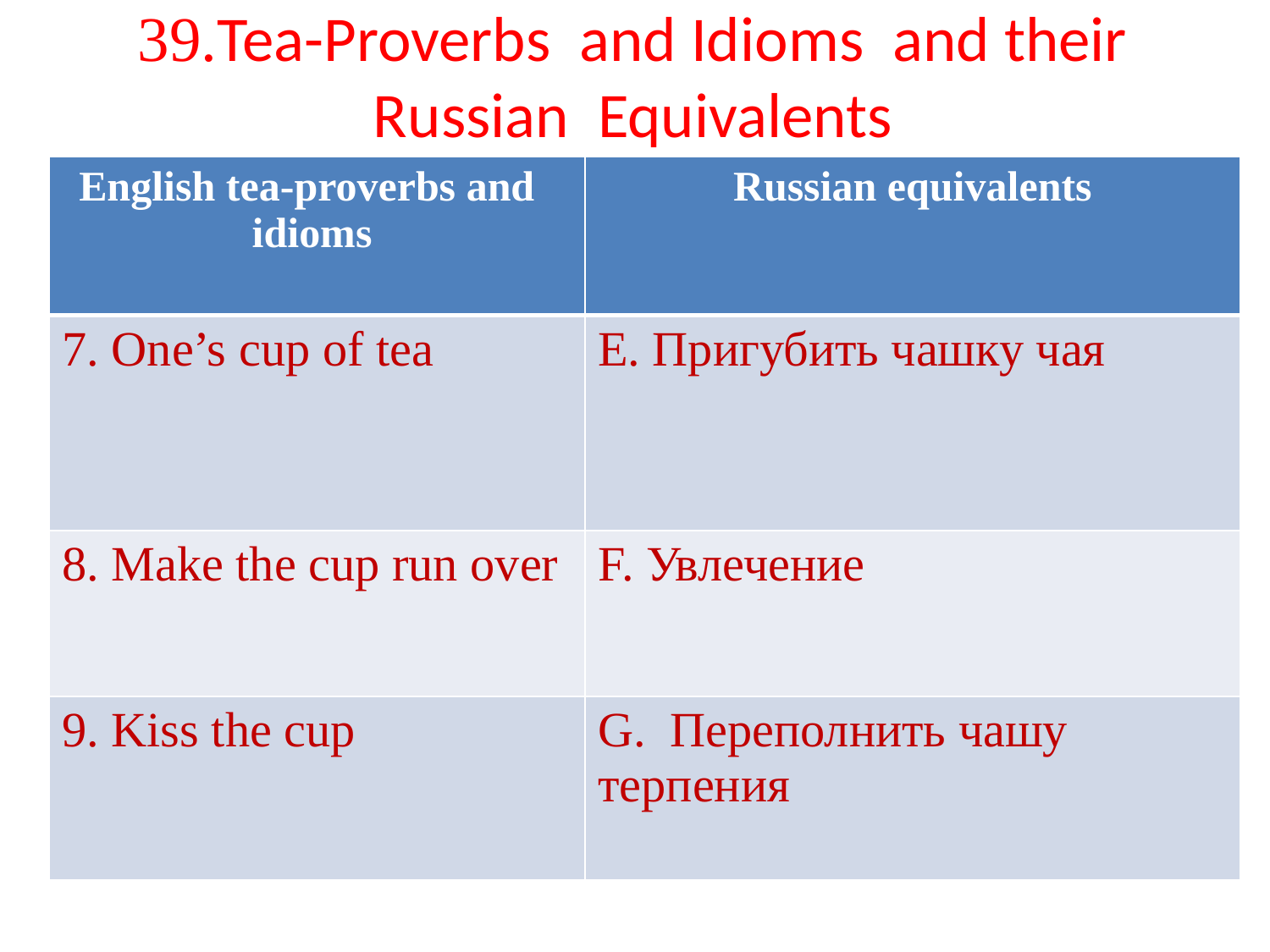

# 39.Tea-Proverbs  and Idioms  and their Russian  Equivalents
| English tea-proverbs and idioms | Russian equivalents |
| --- | --- |
| 7. One’s cup of tea | E. Пригубить чашку чая |
| 8. Make the cup run over | F. Увлечение |
| 9. Kiss the cup | G. Переполнить чашу терпения |